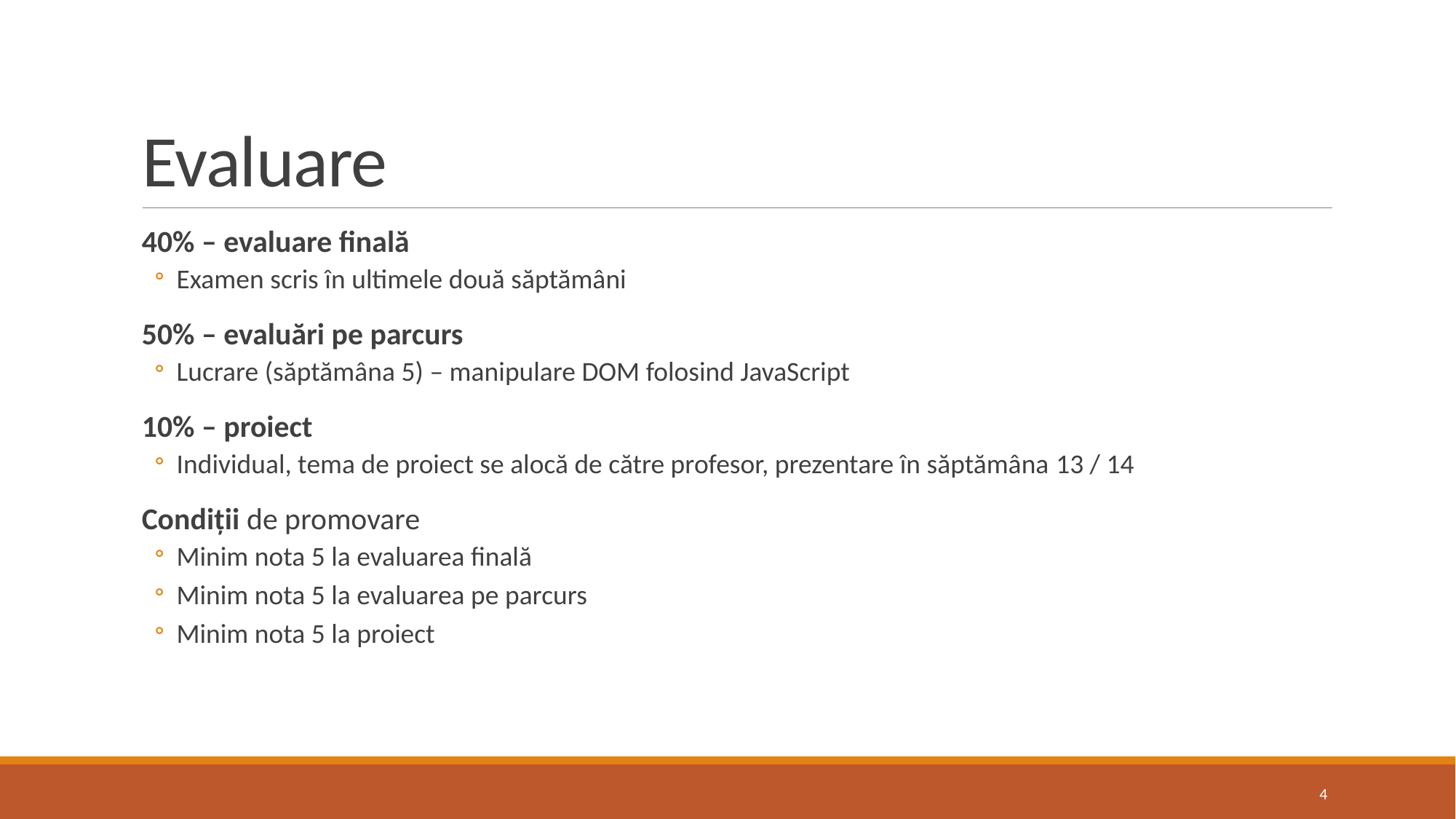

# Evaluare
40% – evaluare finală
Examen scris în ultimele două săptămâni
50% – evaluări pe parcurs
Lucrare (săptămâna 5) – manipulare DOM folosind JavaScript
10% – proiect
Individual, tema de proiect se alocă de către profesor, prezentare în săptămâna 13 / 14
Condiții de promovare
Minim nota 5 la evaluarea finală
Minim nota 5 la evaluarea pe parcurs
Minim nota 5 la proiect
4